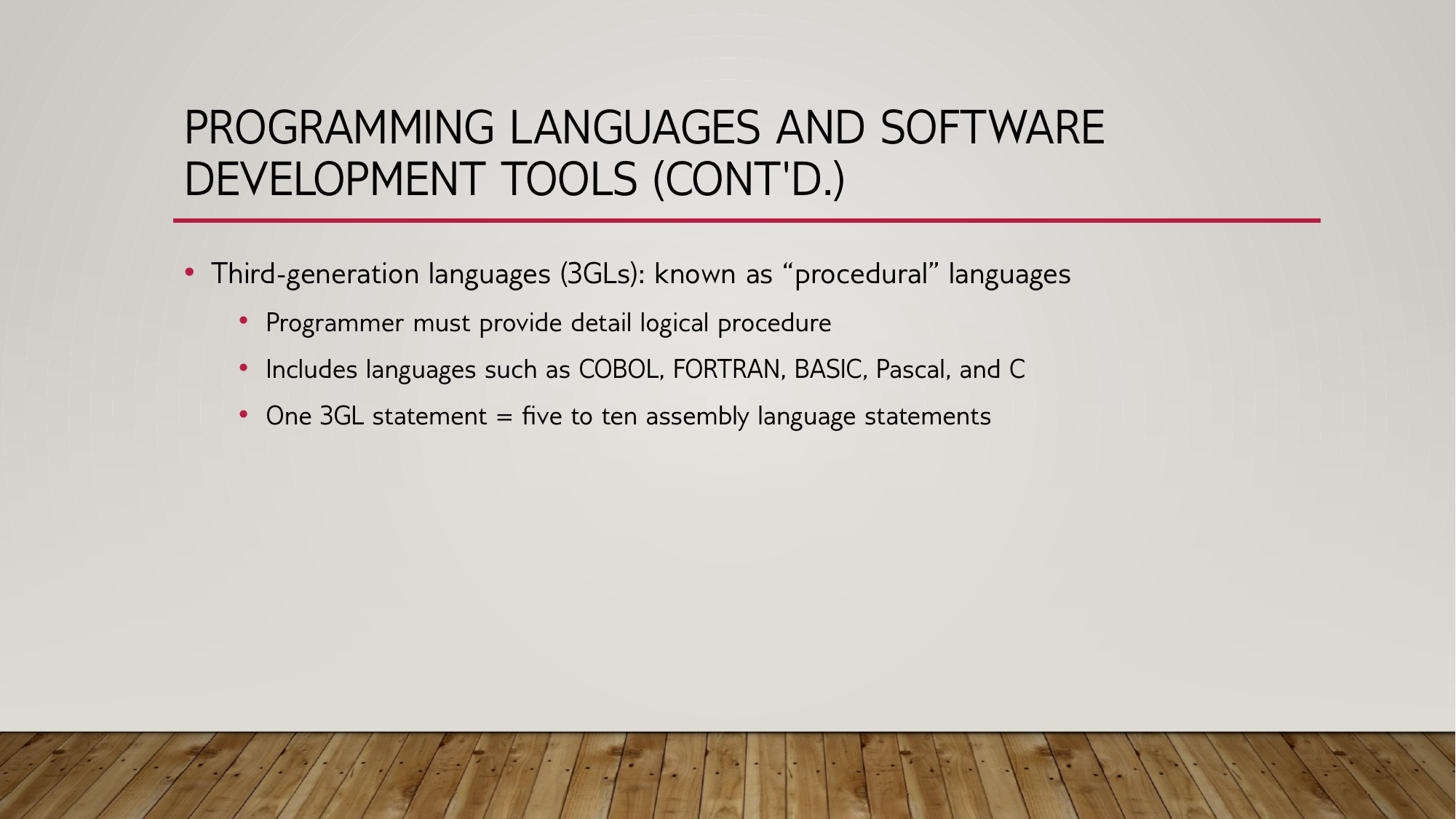

# Programming Languages and Software Development Tools (cont'd.)
Third-generation languages (3GLs): known as “procedural” languages
Programmer must provide detail logical procedure
Includes languages such as COBOL, FORTRAN, BASIC, Pascal, and C
One 3GL statement = five to ten assembly language statements